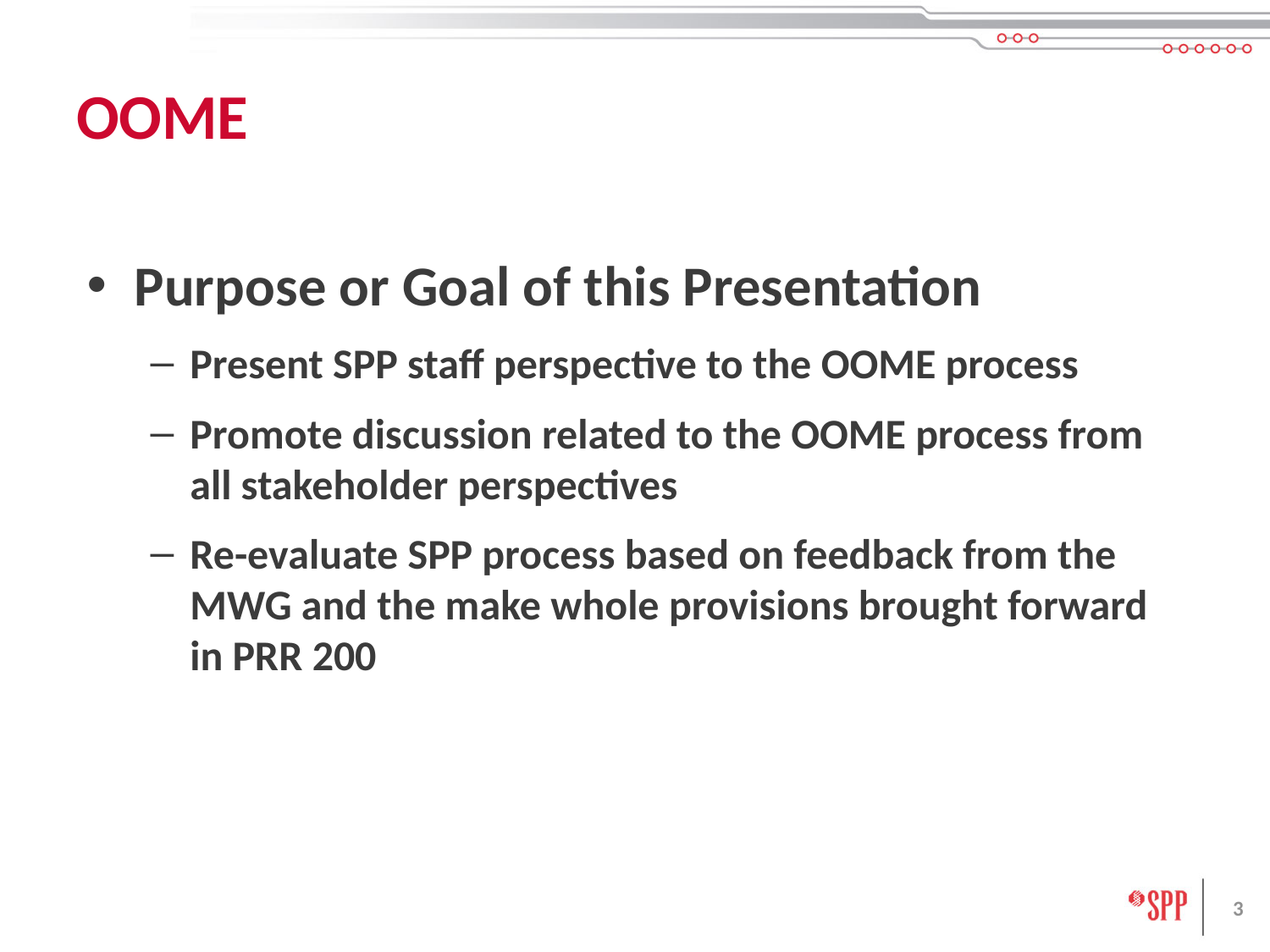

# OOME
Purpose or Goal of this Presentation
Present SPP staff perspective to the OOME process
Promote discussion related to the OOME process from all stakeholder perspectives
Re-evaluate SPP process based on feedback from the MWG and the make whole provisions brought forward in PRR 200

3